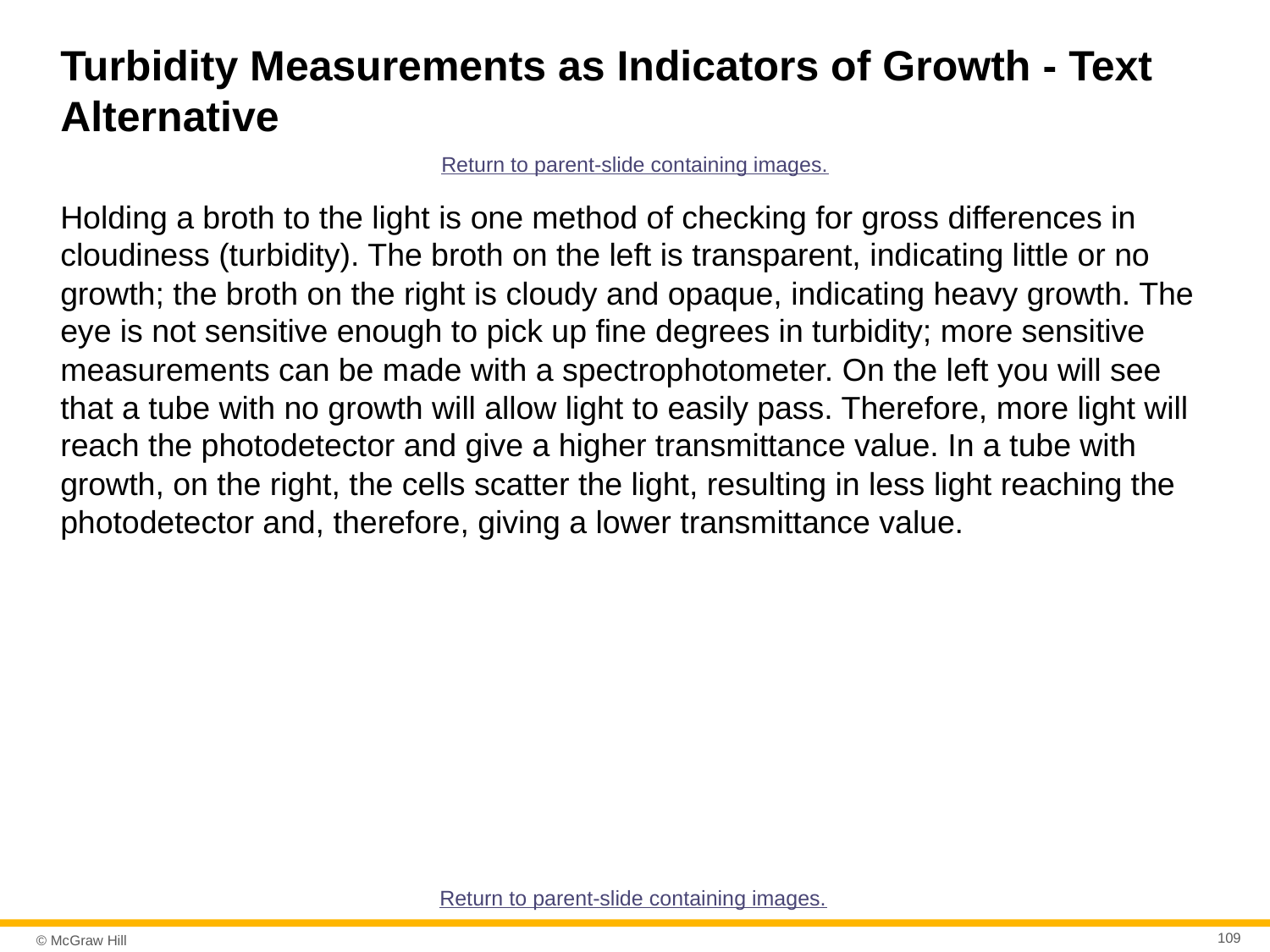

# Turbidity Measurements as Indicators of Growth - Text Alternative
Return to parent-slide containing images.
Holding a broth to the light is one method of checking for gross differences in cloudiness (turbidity). The broth on the left is transparent, indicating little or no growth; the broth on the right is cloudy and opaque, indicating heavy growth. The eye is not sensitive enough to pick up fine degrees in turbidity; more sensitive measurements can be made with a spectrophotometer. On the left you will see that a tube with no growth will allow light to easily pass. Therefore, more light will reach the photodetector and give a higher transmittance value. In a tube with growth, on the right, the cells scatter the light, resulting in less light reaching the photodetector and, therefore, giving a lower transmittance value.
Return to parent-slide containing images.